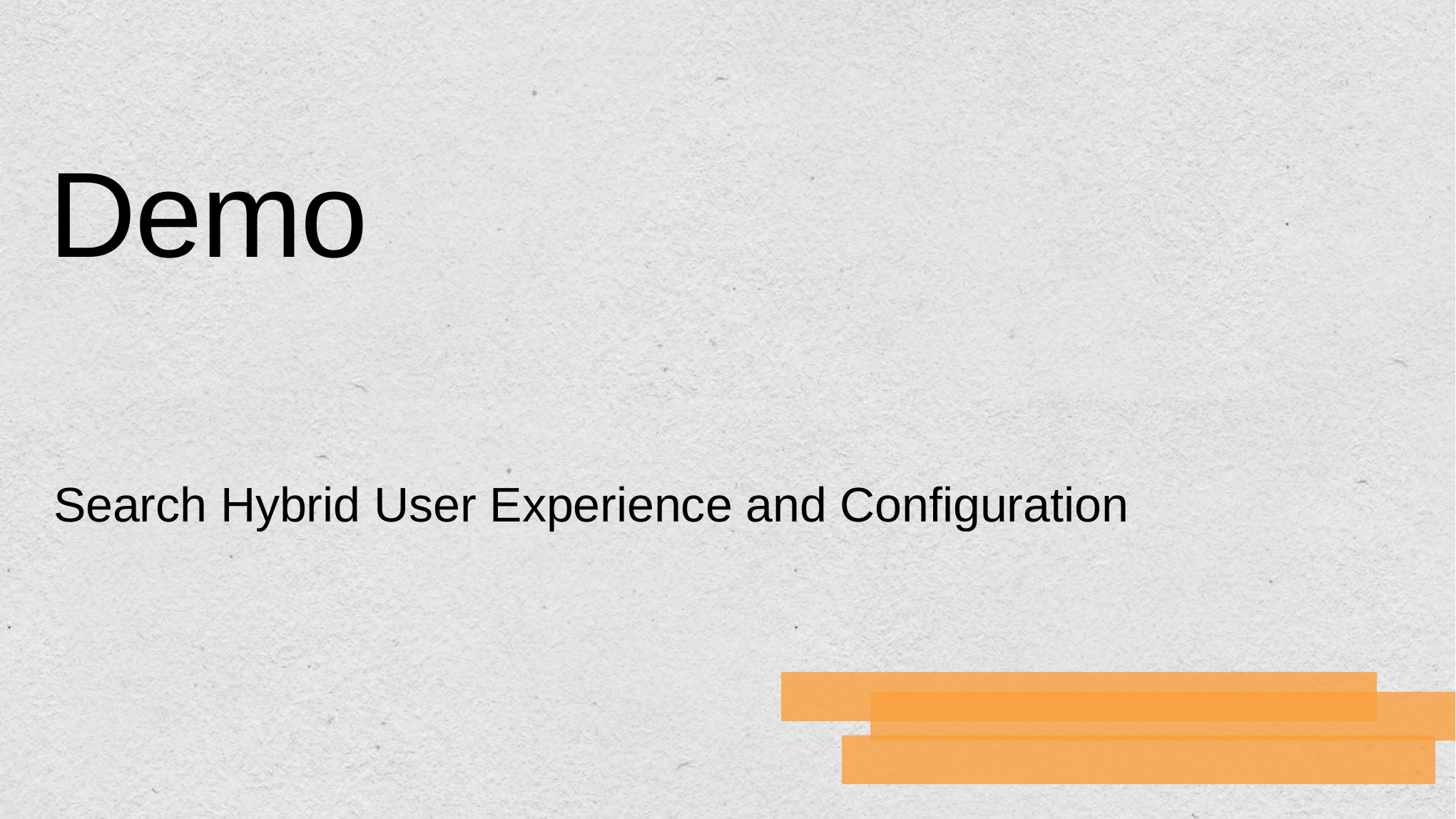

# Demo
Search Hybrid User Experience and Configuration